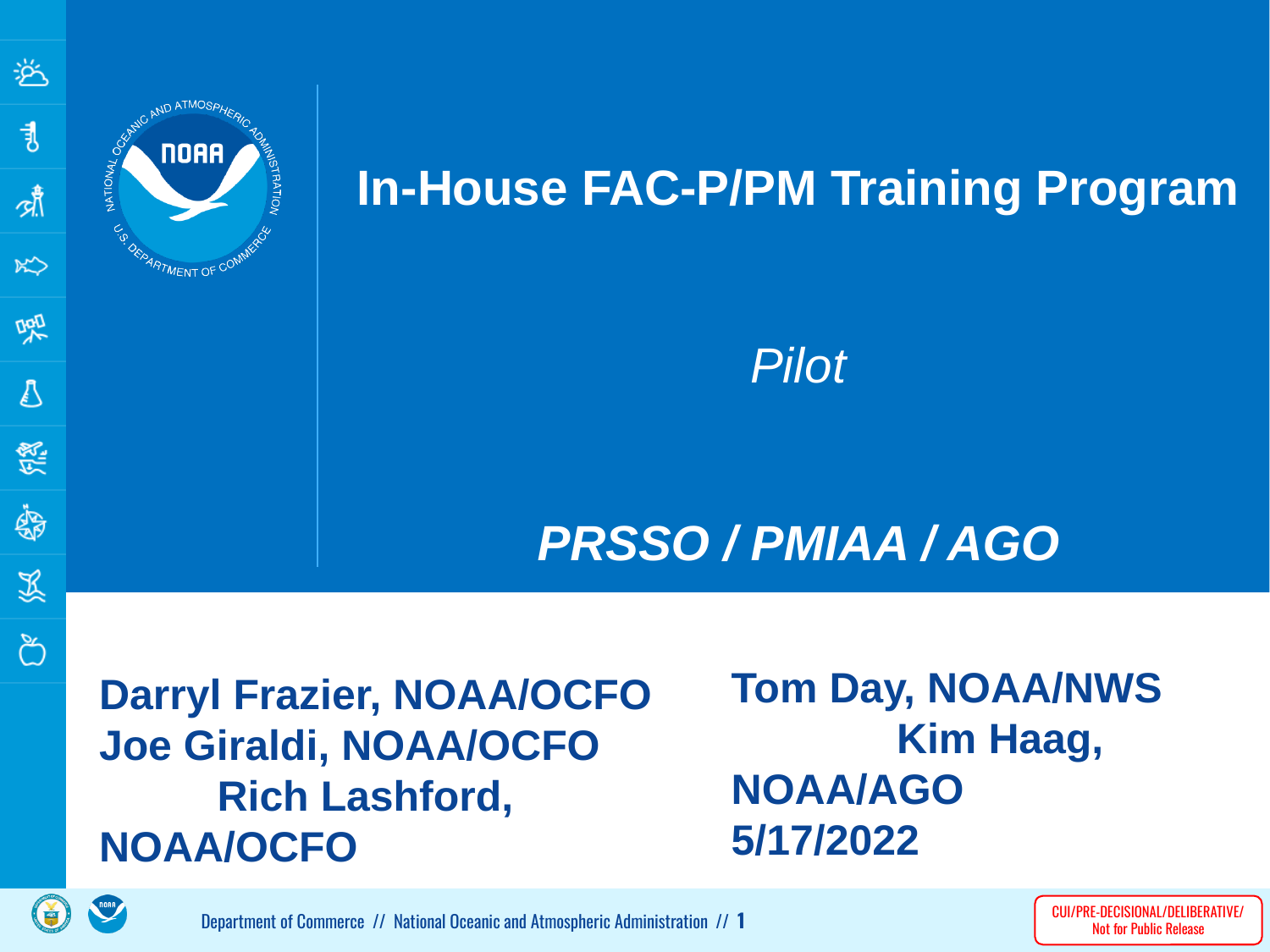

In-House FAC-P/PM Training Program

Pilot

PRSSO / PMIAA / AGO
Tom Day, NOAA/NWS                 Kim Haag, NOAA/AGO
5/17/2022

Darryl Frazier, NOAA/OCFO
Joe Giraldi, NOAA/OCFO                 Rich Lashford, NOAA/OCFO